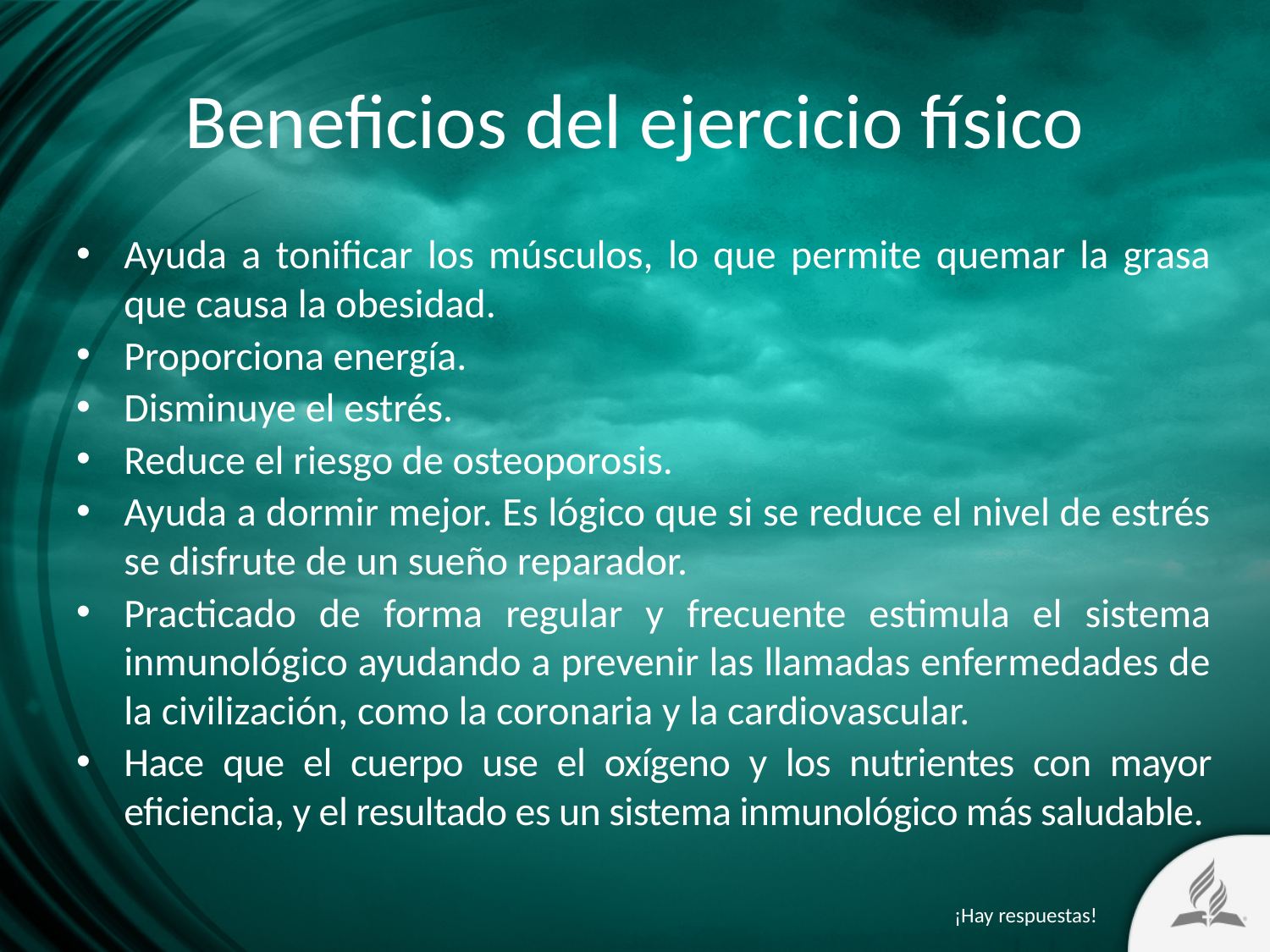

# Beneficios del ejercicio físico
Ayuda a tonificar los músculos, lo que permite quemar la grasa que causa la obesidad.
Proporciona energía.
Disminuye el estrés.
Reduce el riesgo de osteoporosis.
Ayuda a dormir mejor. Es lógico que si se reduce el nivel de estrés se disfrute de un sueño reparador.
Practicado de forma regular y frecuente estimula el sistema inmunológico ayudando a prevenir las llamadas enfermedades de la civilización, como la coronaria y la cardiovascular.
Hace que el cuerpo use el oxígeno y los nutrientes con mayor eficiencia, y el resultado es un sistema inmunológico más saludable.
¡Hay respuestas!